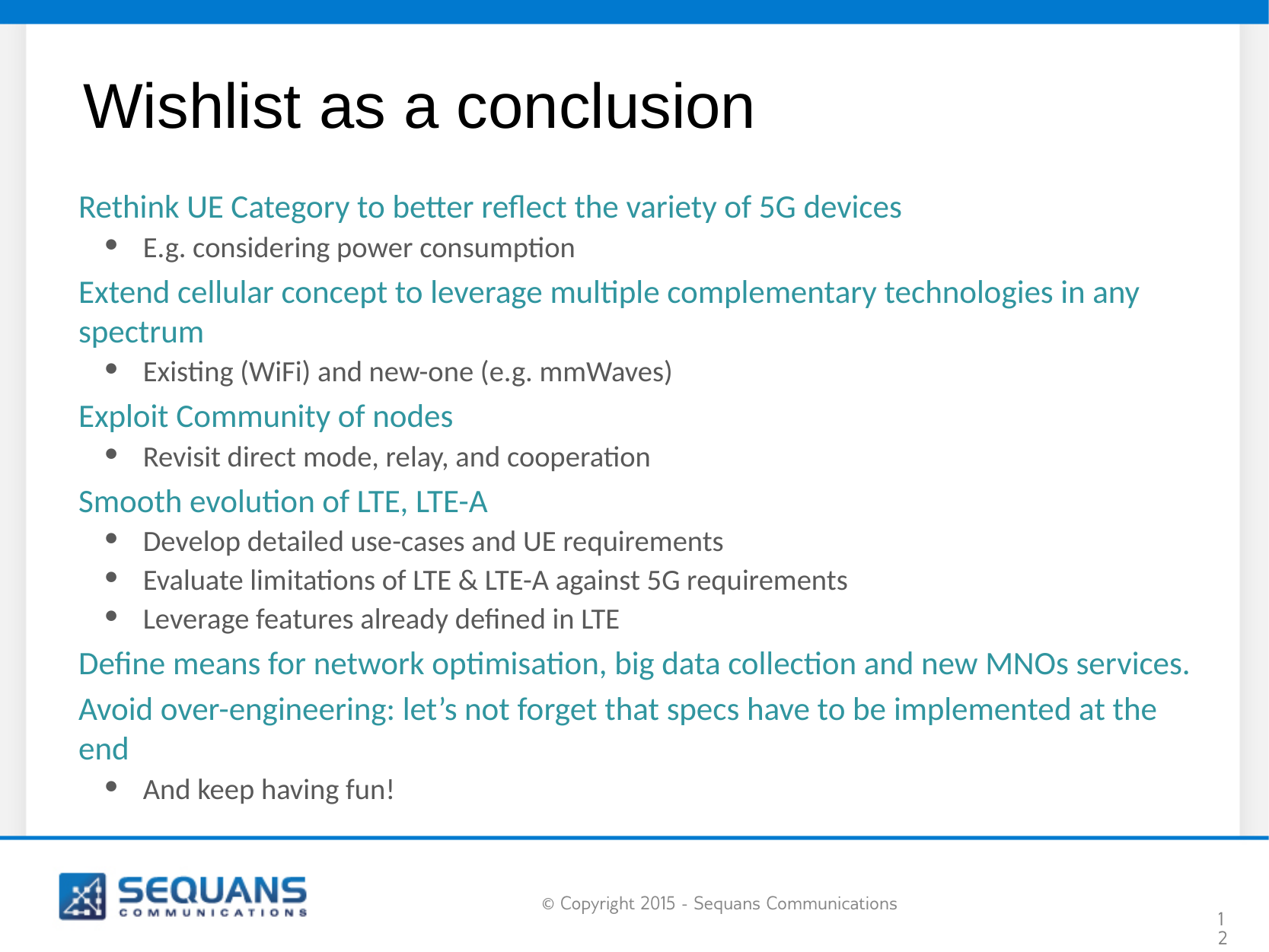

Wishlist as a conclusion

Rethink UE Category to better reflect the variety of 5G devices
E.g. considering power consumption
Extend cellular concept to leverage multiple complementary technologies in any spectrum
Existing (WiFi) and new-one (e.g. mmWaves)
Exploit Community of nodes
Revisit direct mode, relay, and cooperation
Smooth evolution of LTE, LTE-A
Develop detailed use-cases and UE requirements
Evaluate limitations of LTE & LTE-A against 5G requirements
Leverage features already defined in LTE
Define means for network optimisation, big data collection and new MNOs services.
Avoid over-engineering: let’s not forget that specs have to be implemented at the end
And keep having fun!

12